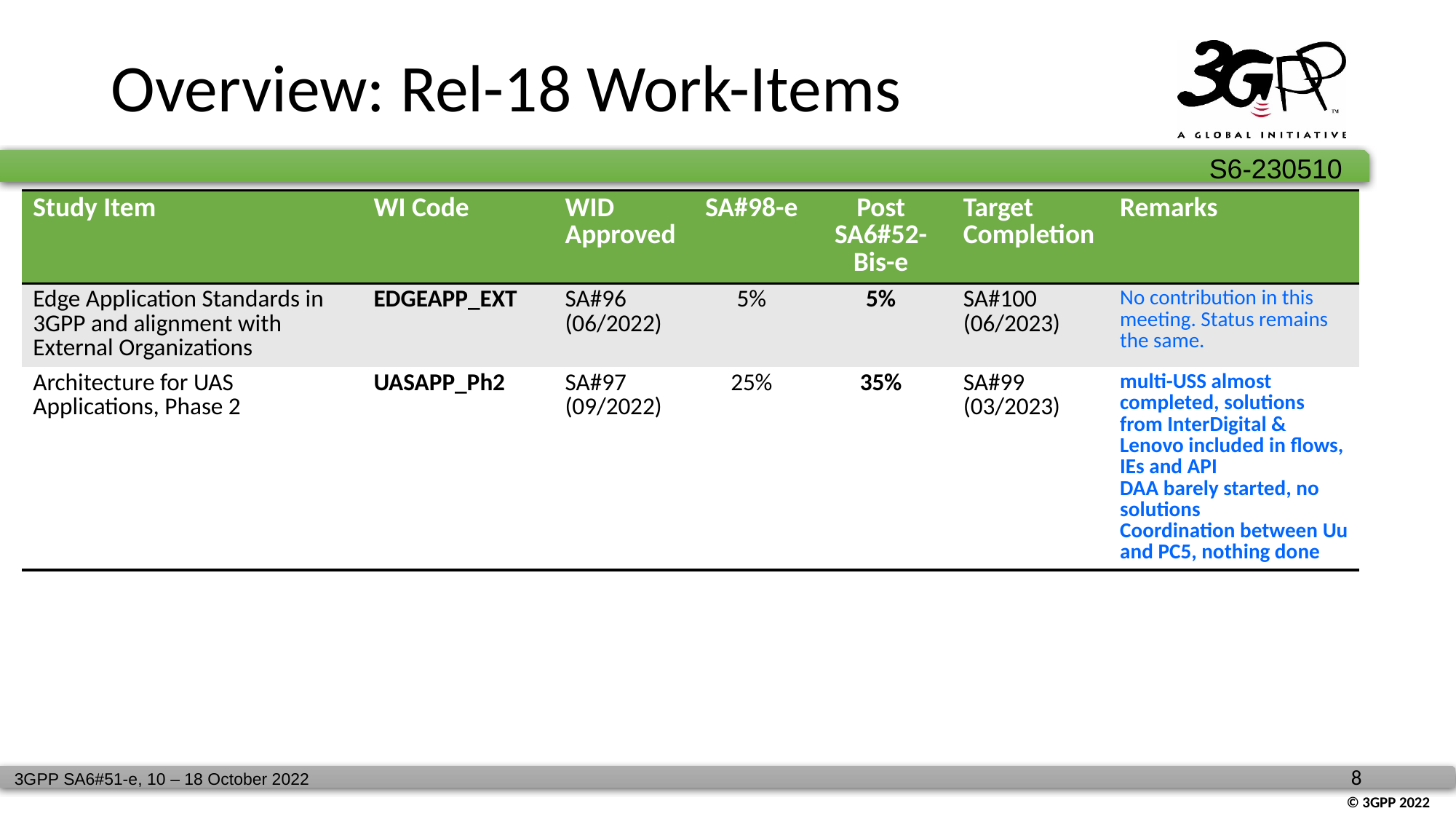

# Overview: Rel-18 Work-Items
| Study Item | WI Code | WID Approved | SA#98-e | Post SA6#52-Bis-e | Target Completion | Remarks |
| --- | --- | --- | --- | --- | --- | --- |
| Edge Application Standards in 3GPP and alignment with External Organizations | EDGEAPP\_EXT | SA#96 (06/2022) | 5% | 5% | SA#100 (06/2023) | No contribution in this meeting. Status remains the same. |
| Architecture for UAS Applications, Phase 2 | UASAPP\_Ph2 | SA#97 (09/2022) | 25% | 35% | SA#99 (03/2023) | multi-USS almost completed, solutions from InterDigital & Lenovo included in flows, IEs and API DAA barely started, no solutions Coordination between Uu and PC5, nothing done |